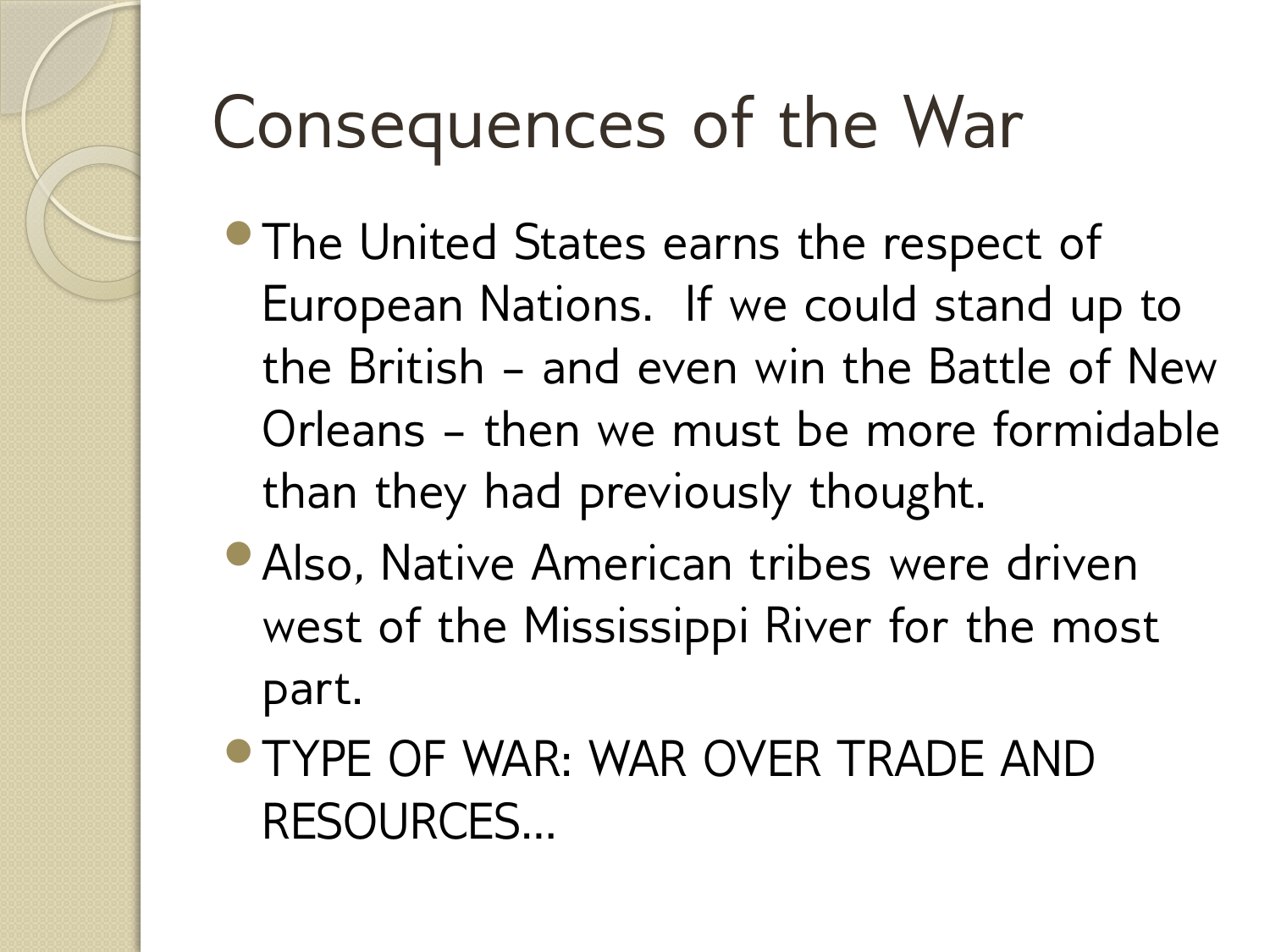

# Consequences of the War
The United States earns the respect of European Nations.  If we could stand up to the British – and even win the Battle of New Orleans – then we must be more formidable than they had previously thought.
Also, Native American tribes were driven west of the Mississippi River for the most part.
TYPE OF WAR: WAR OVER TRADE AND RESOURCES…